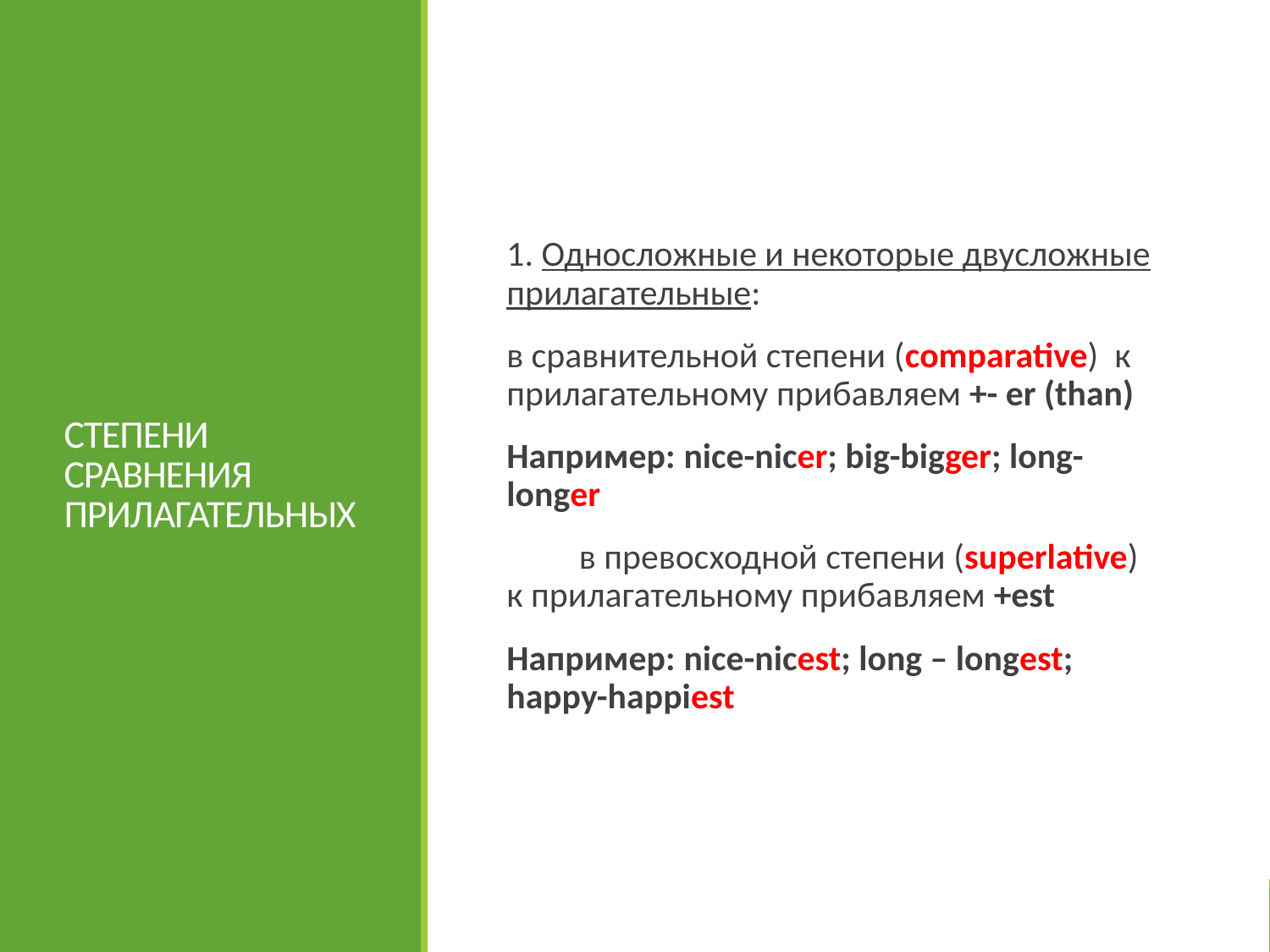

# СТЕПЕНИ СРАВНЕНИЯ ПРИЛАГАТЕЛЬНЫХ
1. Односложные и некоторые двусложные прилагательные:
в сравнительной степени (comparative)  к прилагательному прибавляем +- er (than)
Например: nice-nicer; big-bigger; long-longer
         в превосходной степени (superlative) к прилагательному прибавляем +est
Например: nice-nicest; long – longest; happy-happiest